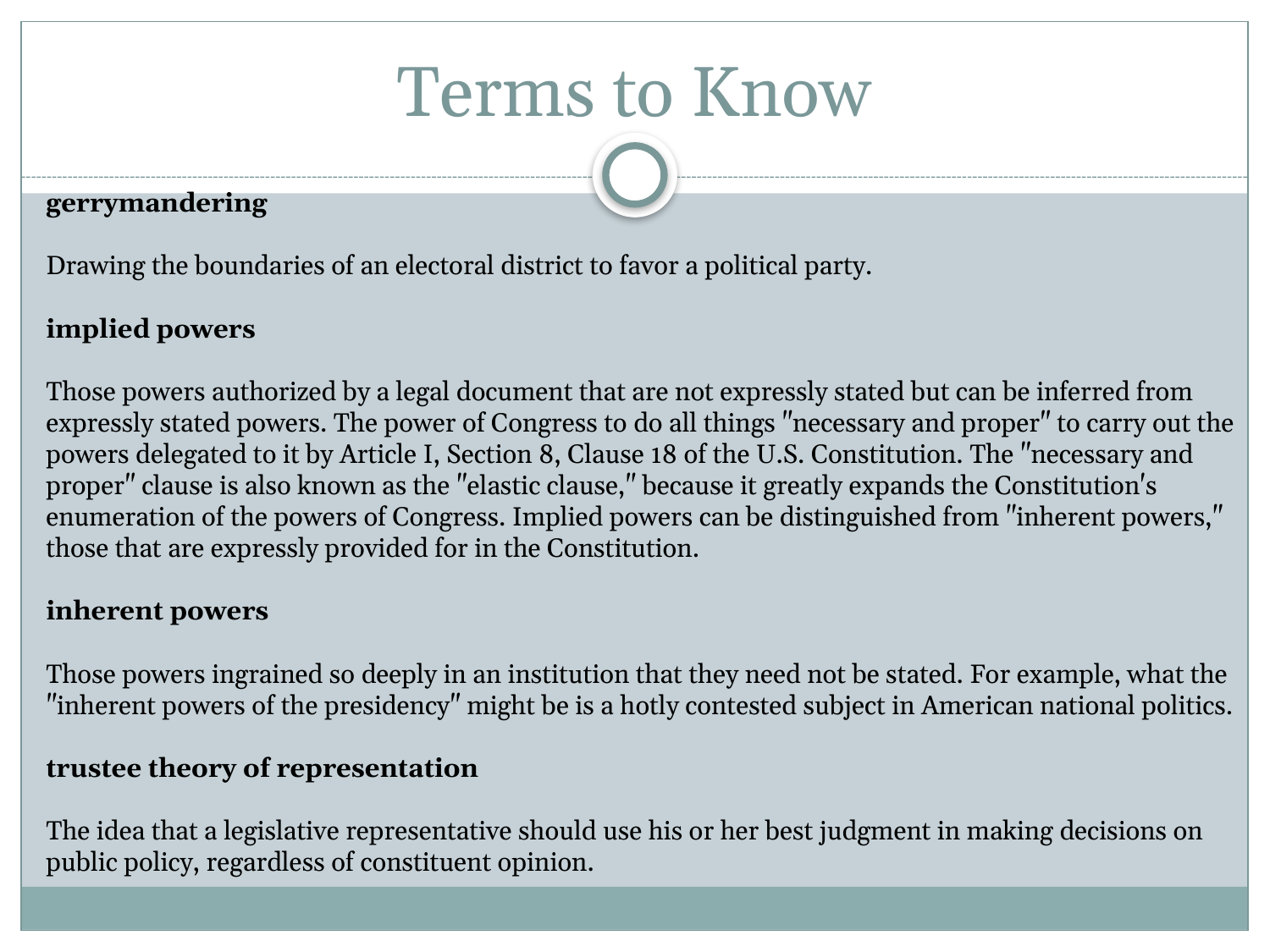

# Terms to Know
	gerrymandering 
Drawing the boundaries of an electoral district to favor a political party.     
implied powers 
Those powers authorized by a legal document that are not expressly stated but can be inferred from expressly stated powers. The power of Congress to do all things "necessary and proper" to carry out the powers delegated to it by Article I, Section 8, Clause 18 of the U.S. Constitution. The "necessary and proper" clause is also known as the "elastic clause," because it greatly expands the Constitution's enumeration of the powers of Congress. Implied powers can be distinguished from "inherent powers," those that are expressly provided for in the Constitution.   
inherent powers 
Those powers ingrained so deeply in an institution that they need not be stated. For example, what the "inherent powers of the presidency" might be is a hotly contested subject in American national politics.   
trustee theory of representation 
The idea that a legislative representative should use his or her best judgment in making decisions on public policy, regardless of constituent opinion.